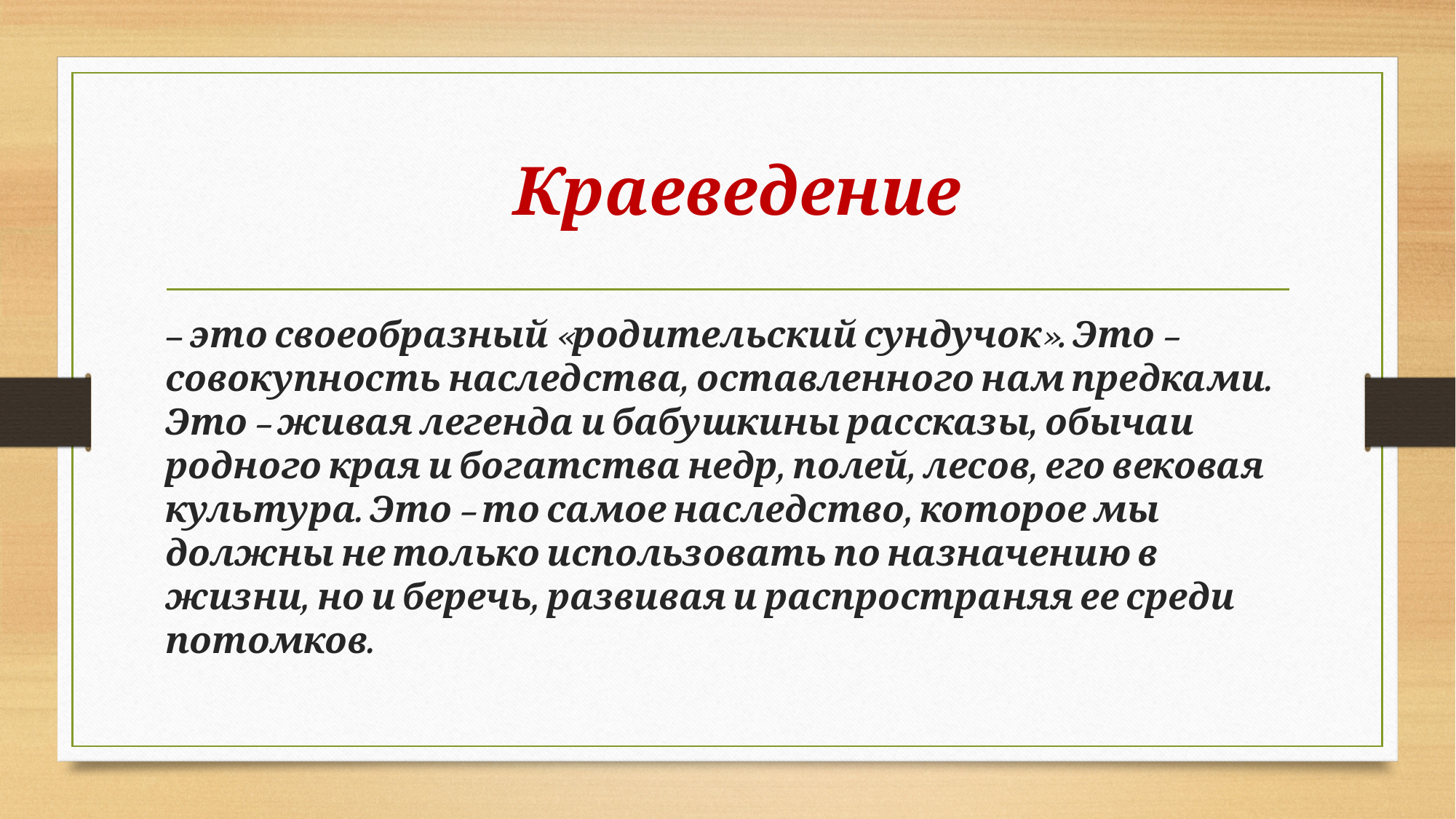

# Краеведение
– это своеобразный «родительский сундучок». Это – совокупность наследства, оставленного нам предками. Это – живая легенда и бабушкины рассказы, обычаи родного края и богатства недр, полей, лесов, его вековая культура. Это – то самое наследство, которое мы должны не только использовать по назначению в жизни, но и беречь, развивая и распространяя ее среди потомков.